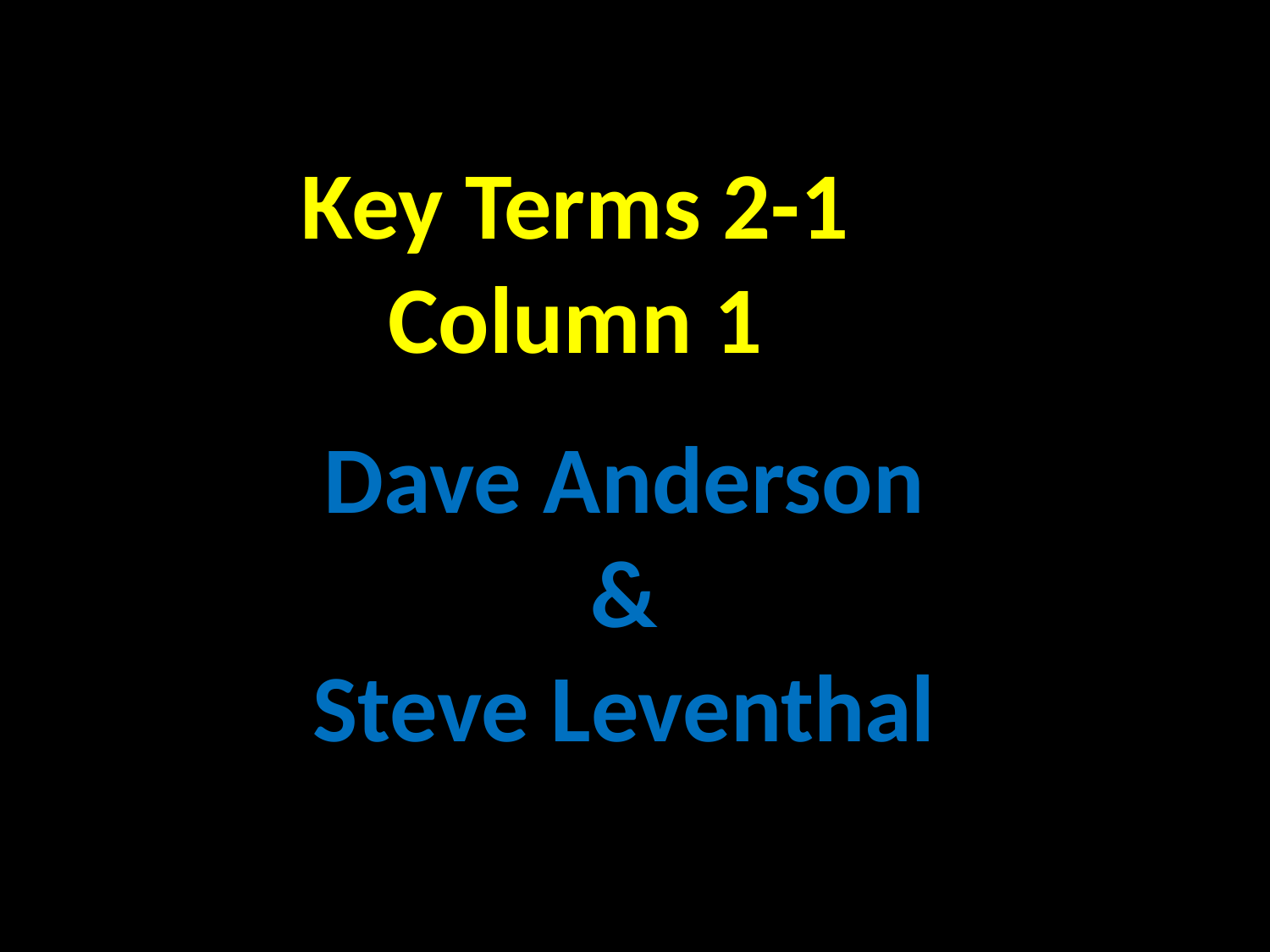

Key Terms 2-1
Column 1
Dave Anderson
&
Steve Leventhal